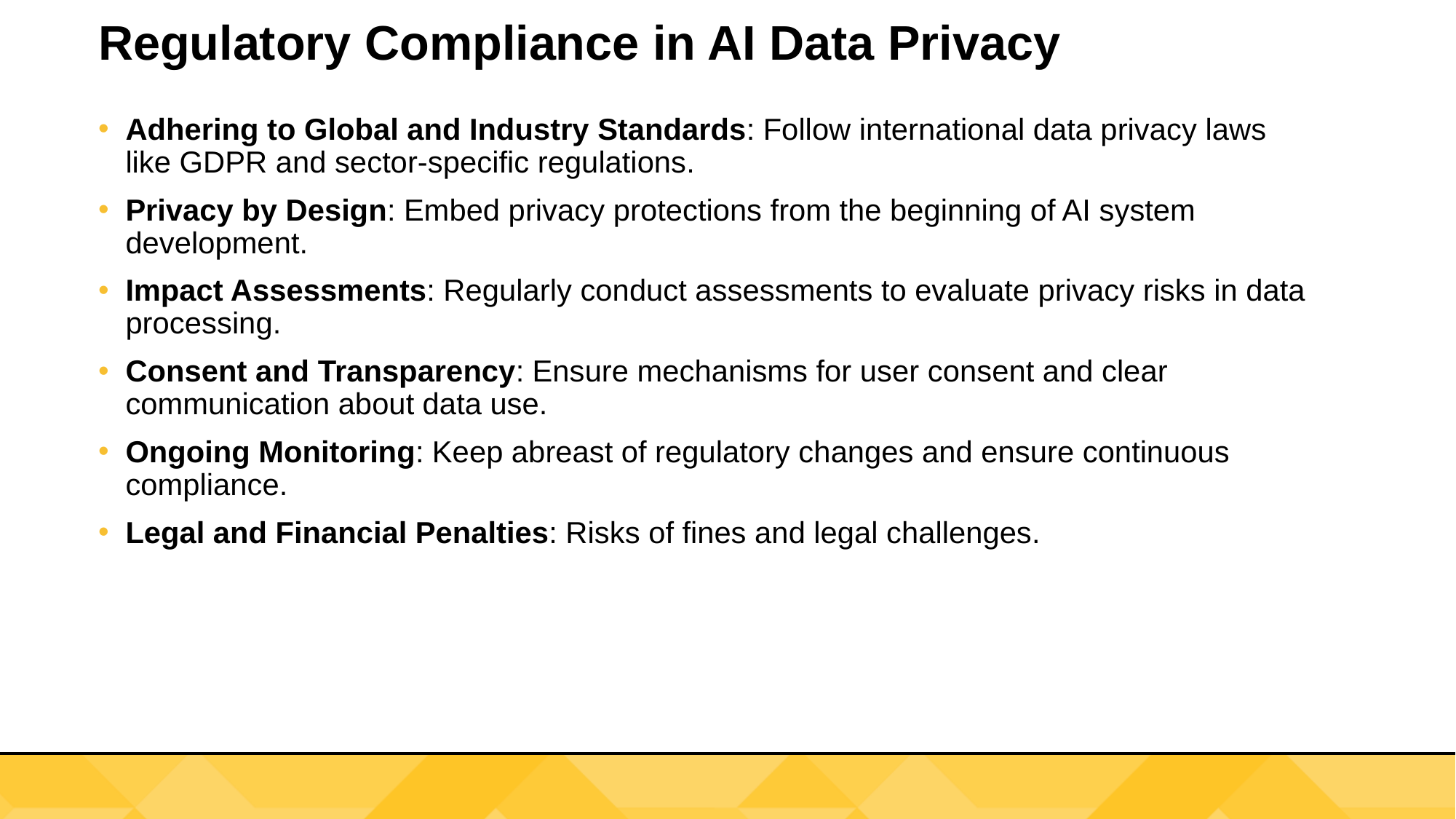

# Regulatory Compliance in AI Data Privacy
Adhering to Global and Industry Standards: Follow international data privacy laws like GDPR and sector-specific regulations.
Privacy by Design: Embed privacy protections from the beginning of AI system development.
Impact Assessments: Regularly conduct assessments to evaluate privacy risks in data processing.
Consent and Transparency: Ensure mechanisms for user consent and clear communication about data use.
Ongoing Monitoring: Keep abreast of regulatory changes and ensure continuous compliance.
Legal and Financial Penalties: Risks of fines and legal challenges.